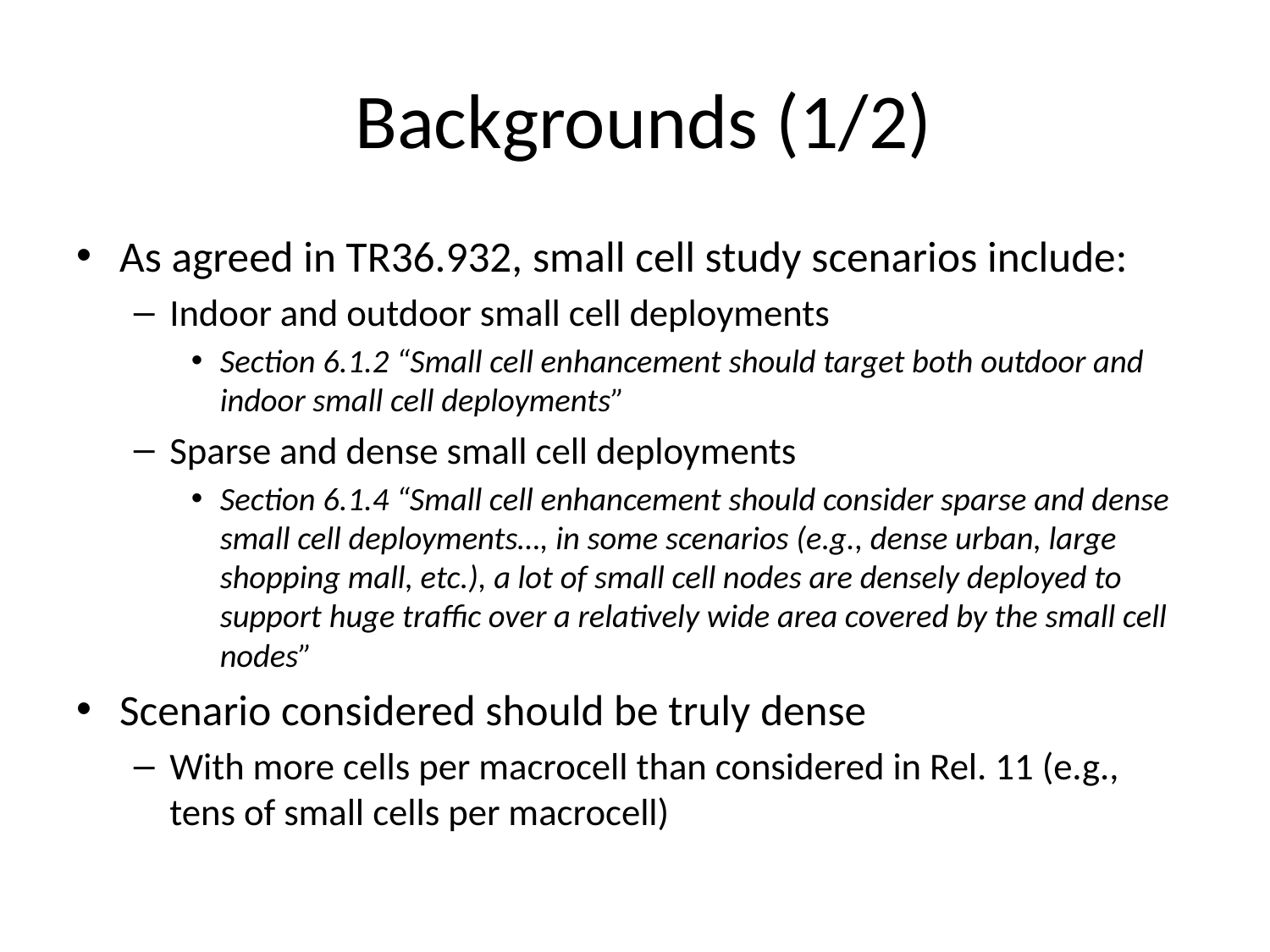

# Backgrounds (1/2)
As agreed in TR36.932, small cell study scenarios include:
Indoor and outdoor small cell deployments
Section 6.1.2 “Small cell enhancement should target both outdoor and indoor small cell deployments”
Sparse and dense small cell deployments
Section 6.1.4 “Small cell enhancement should consider sparse and dense small cell deployments…, in some scenarios (e.g., dense urban, large shopping mall, etc.), a lot of small cell nodes are densely deployed to support huge traffic over a relatively wide area covered by the small cell nodes”
Scenario considered should be truly dense
With more cells per macrocell than considered in Rel. 11 (e.g., tens of small cells per macrocell)